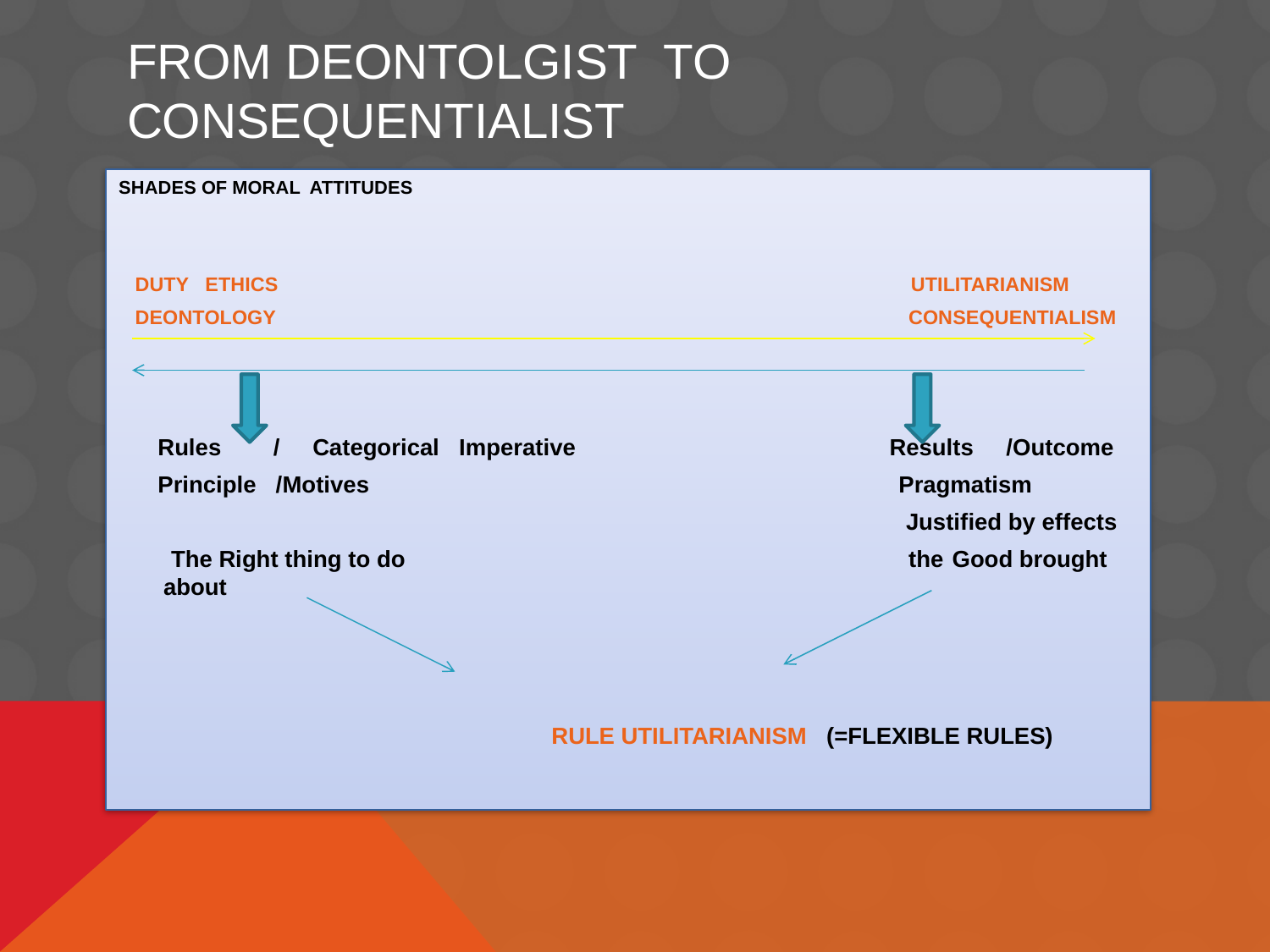

# From deontolgIST  TO    CONSEQUENTIALIST
SHADES OF MORAL  ATTITUDES

   DUTY   ETHICS                                                                                                                   UTILITARIANISM
   DEONTOLOGY                                                                                                                   CONSEQUENTIALISM

      Rules        /     Categorical   Imperative                                                Results     /Outcome
      Principle   /Motives                                                                                 Pragmatism
                                                                                                                        Justified by effects
        The Right thing to do                                                                             the Good brought about

                                                                  RULE UTILITARIANISM   (=FLEXIBLE RULES)